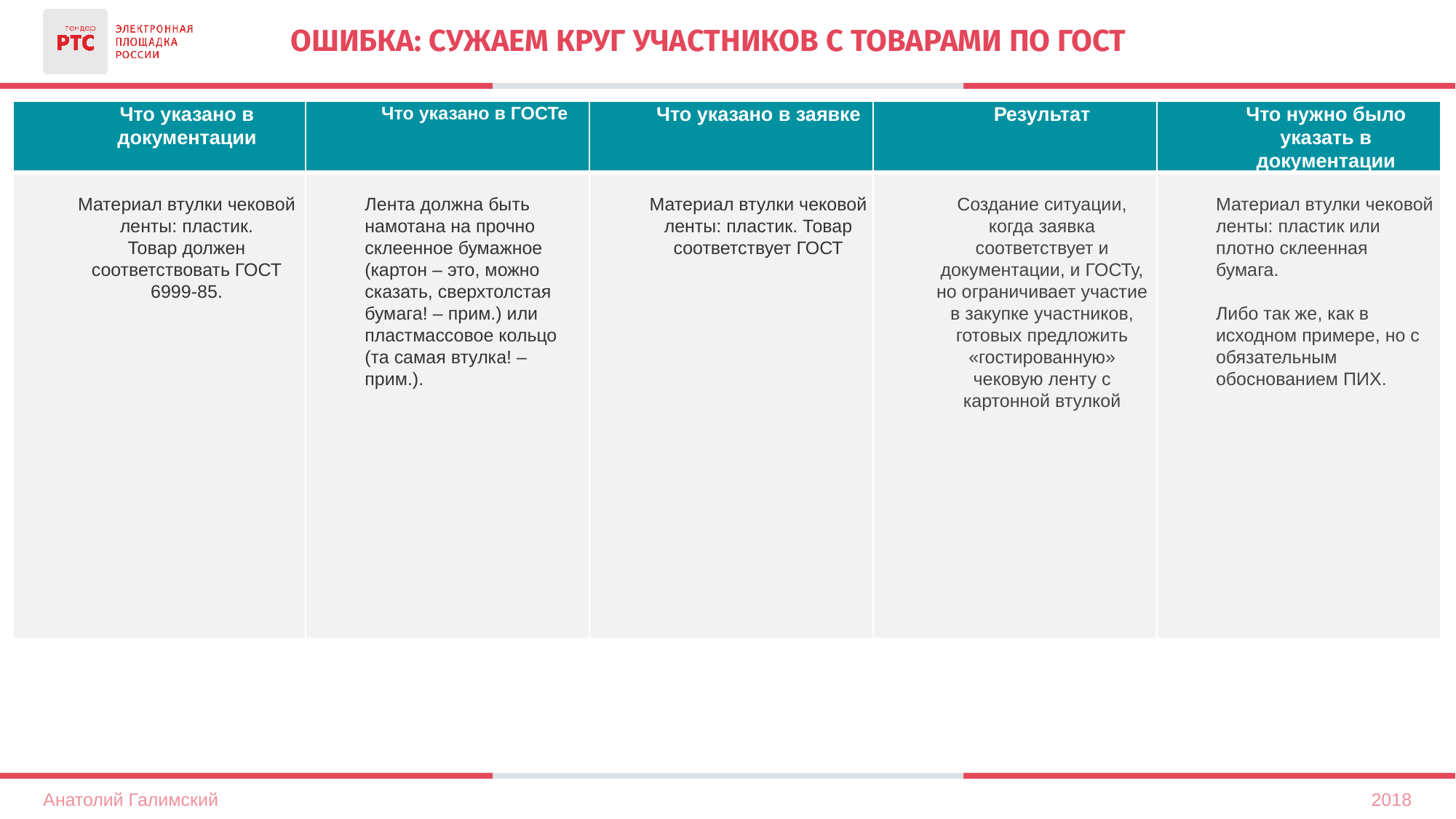

# Ошибка: сужаем круг участников с товарами по ГОСТ

| Что указано в документации | Что указано в ГОСТе | Что указано в заявке | Результат | Что нужно было указать в документации |
| --- | --- | --- | --- | --- |
| Материал втулки чековой ленты: пластик. Товар должен соответствовать ГОСТ 6999-85. | Лента должна быть намотана на прочно склеенное бумажное (картон – это, можно сказать, сверхтолстая бумага! – прим.) или пластмассовое кольцо (та самая втулка! – прим.). | Материал втулки чековой ленты: пластик. Товар соответствует ГОСТ | Создание ситуации, когда заявка соответствует и документации, и ГОСТу, но ограничивает участие в закупке участников, готовых предложить «гостированную» чековую ленту с картонной втулкой | Материал втулки чековой ленты: пластик или плотно склеенная бумага. Либо так же, как в исходном примере, но с обязательным обоснованием ПИХ. |

2018
Анатолий Галимский